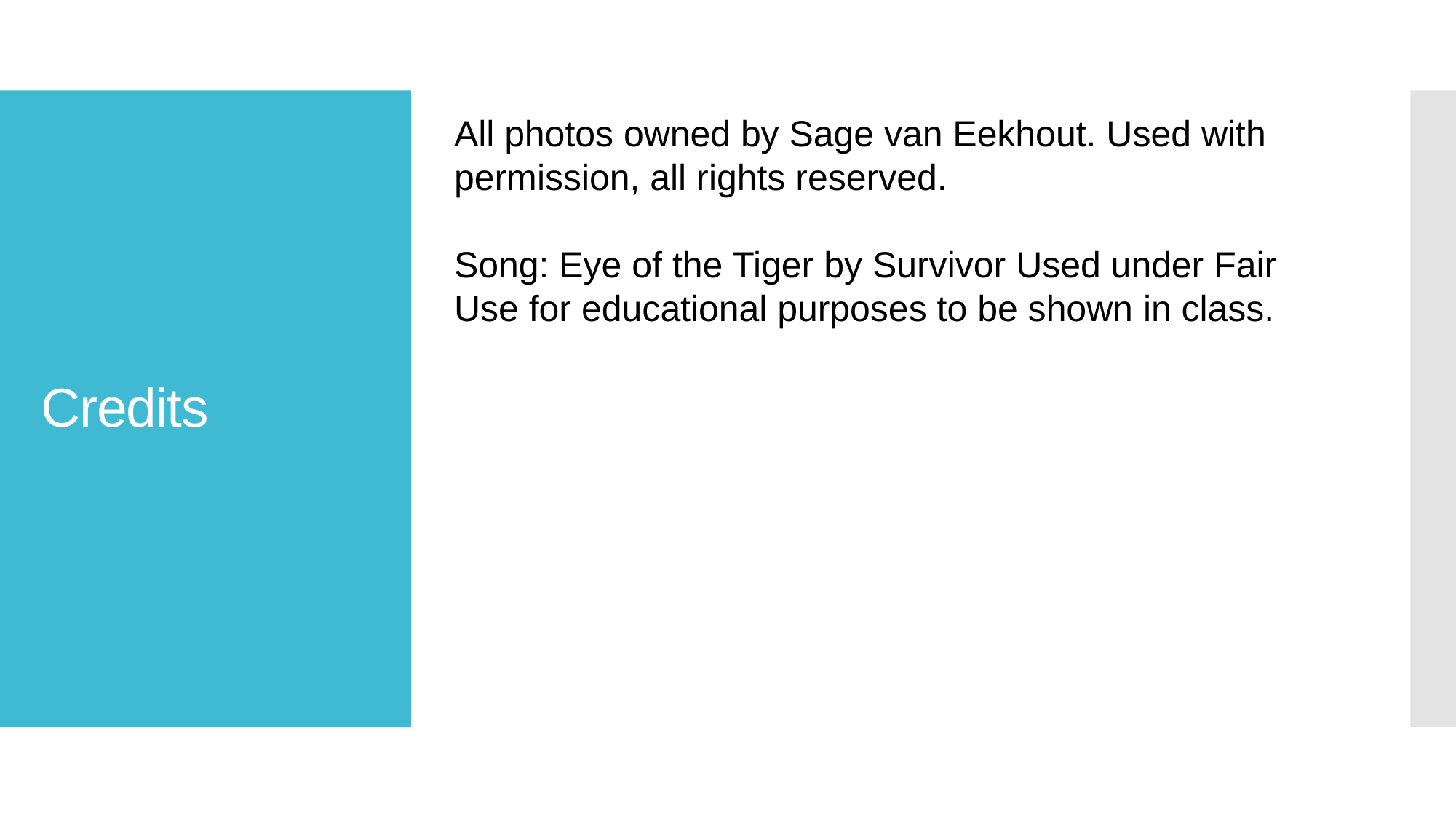

All photos owned by Sage van Eekhout. Used with permission, all rights reserved.

Song: Eye of the Tiger by Survivor Used under Fair Use for educational purposes to be shown in class.
# Credits